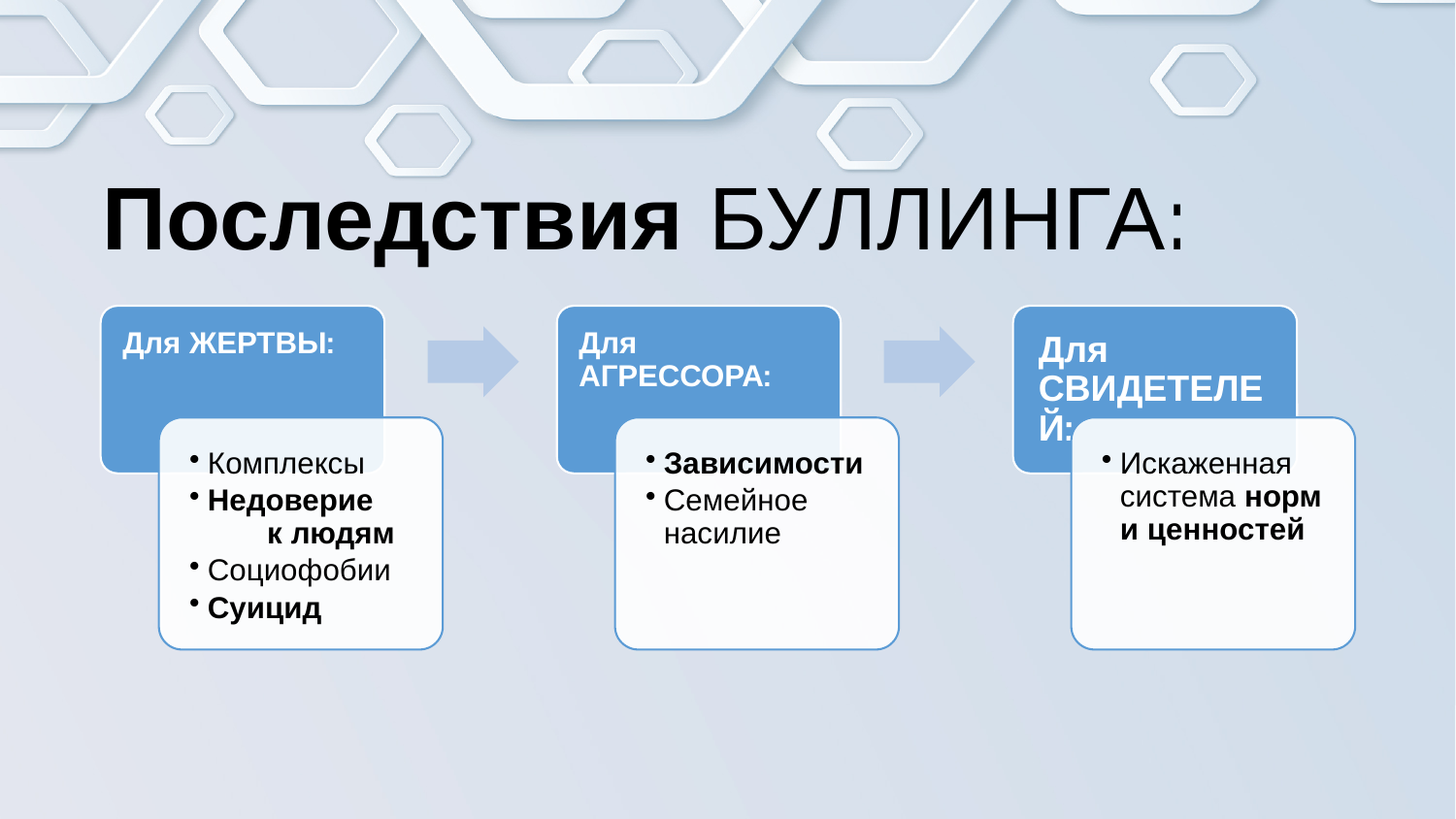

# Последствия БУЛЛИНГА:
Для ЖЕРТВЫ:
Комплексы
Недоверие             к людям
Социофобии
Суицид

Для АГРЕССОРА:
Зависимости
Семейное насилие

Для СВИДЕТЕЛЕЙ:
Искаженная система норм и ценностей